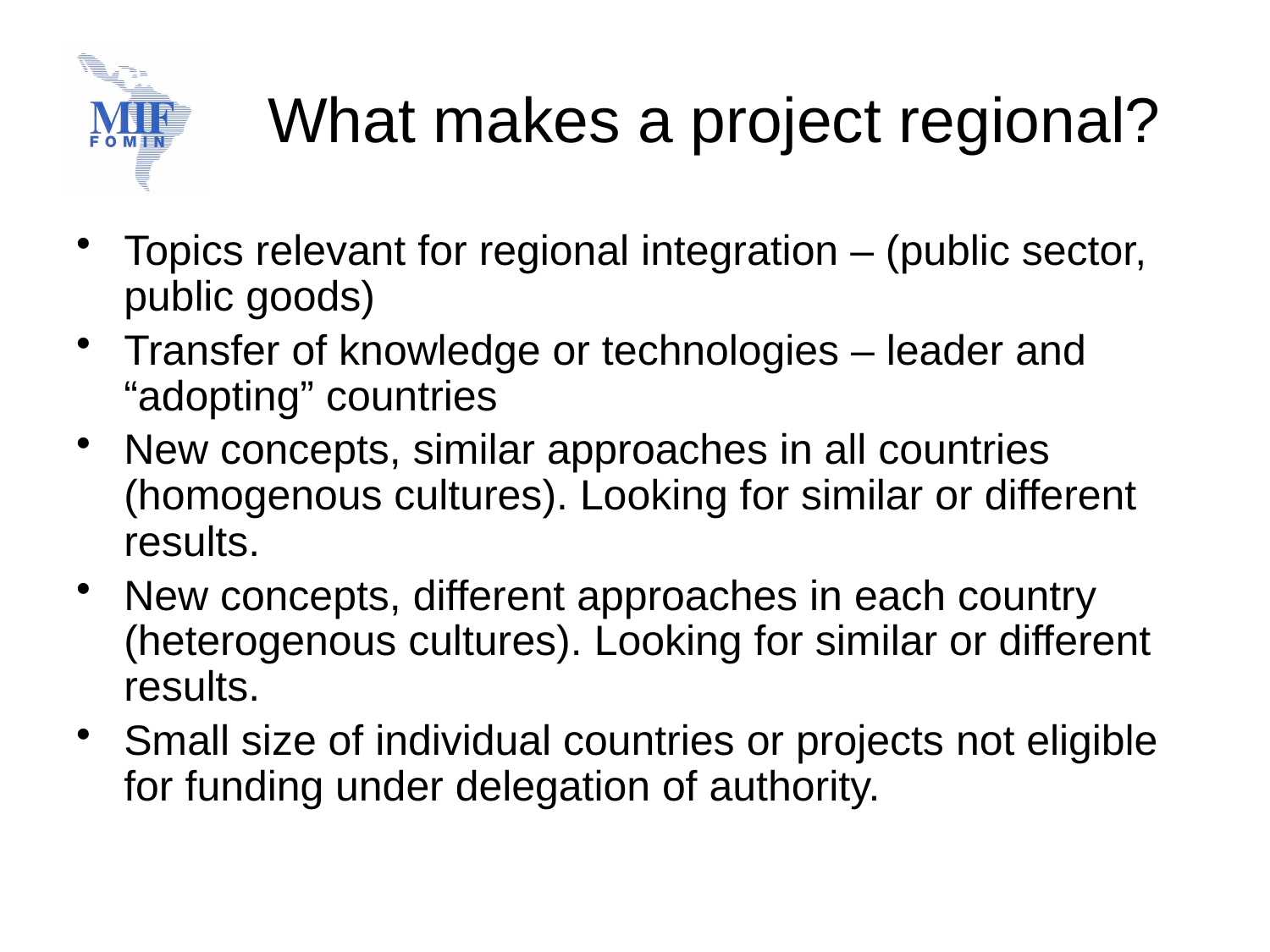

# What makes a project regional?
Topics relevant for regional integration – (public sector, public goods)
Transfer of knowledge or technologies – leader and “adopting” countries
New concepts, similar approaches in all countries (homogenous cultures). Looking for similar or different results.
New concepts, different approaches in each country (heterogenous cultures). Looking for similar or different results.
Small size of individual countries or projects not eligible for funding under delegation of authority.